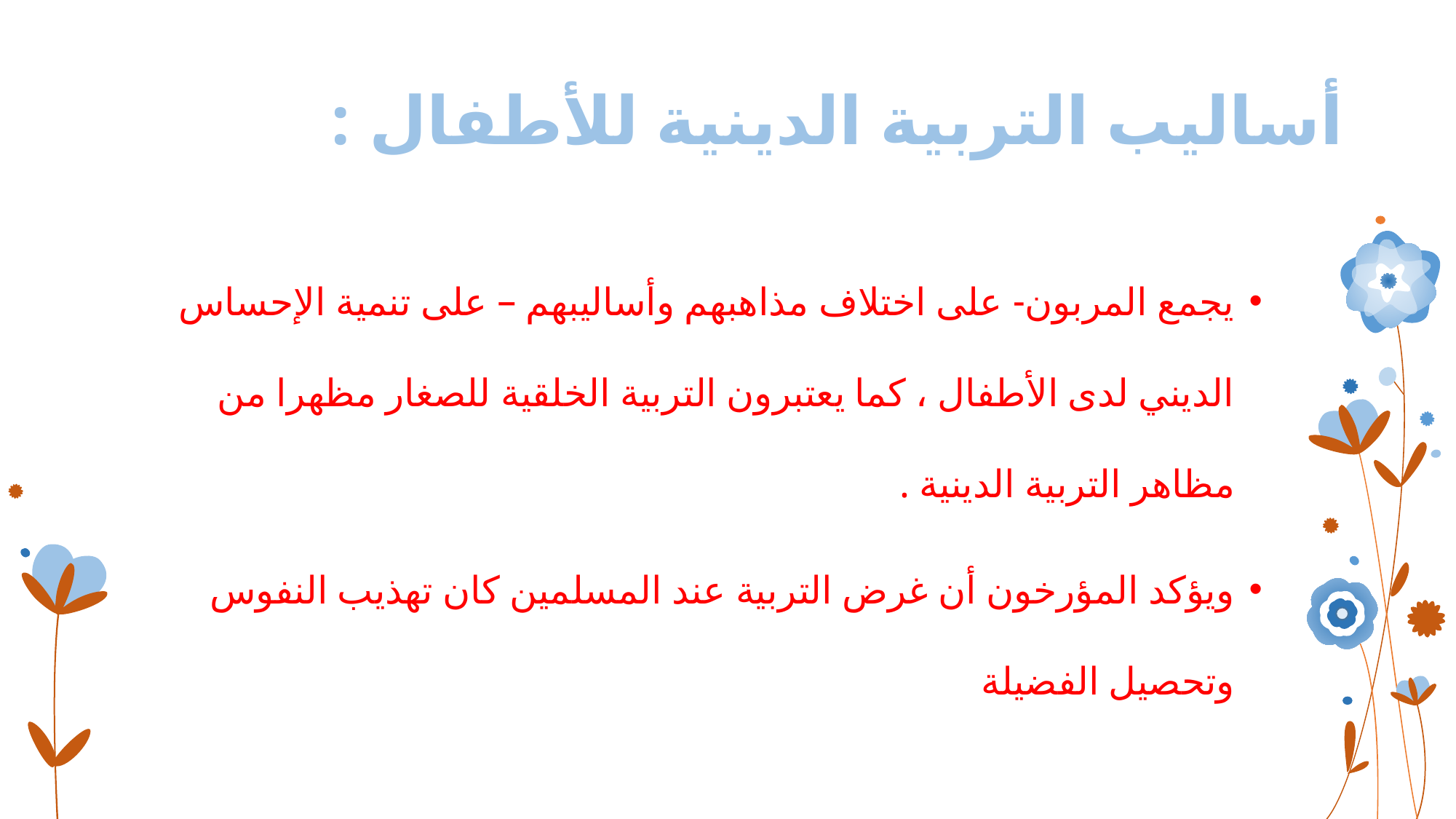

# أساليب التربية الدينية للأطفال :
يجمع المربون- على اختلاف مذاهبهم وأساليبهم – على تنمية الإحساس الديني لدى الأطفال ، كما يعتبرون التربية الخلقية للصغار مظهرا من مظاهر التربية الدينية .
ويؤكد المؤرخون أن غرض التربية عند المسلمين كان تهذيب النفوس وتحصيل الفضيلة